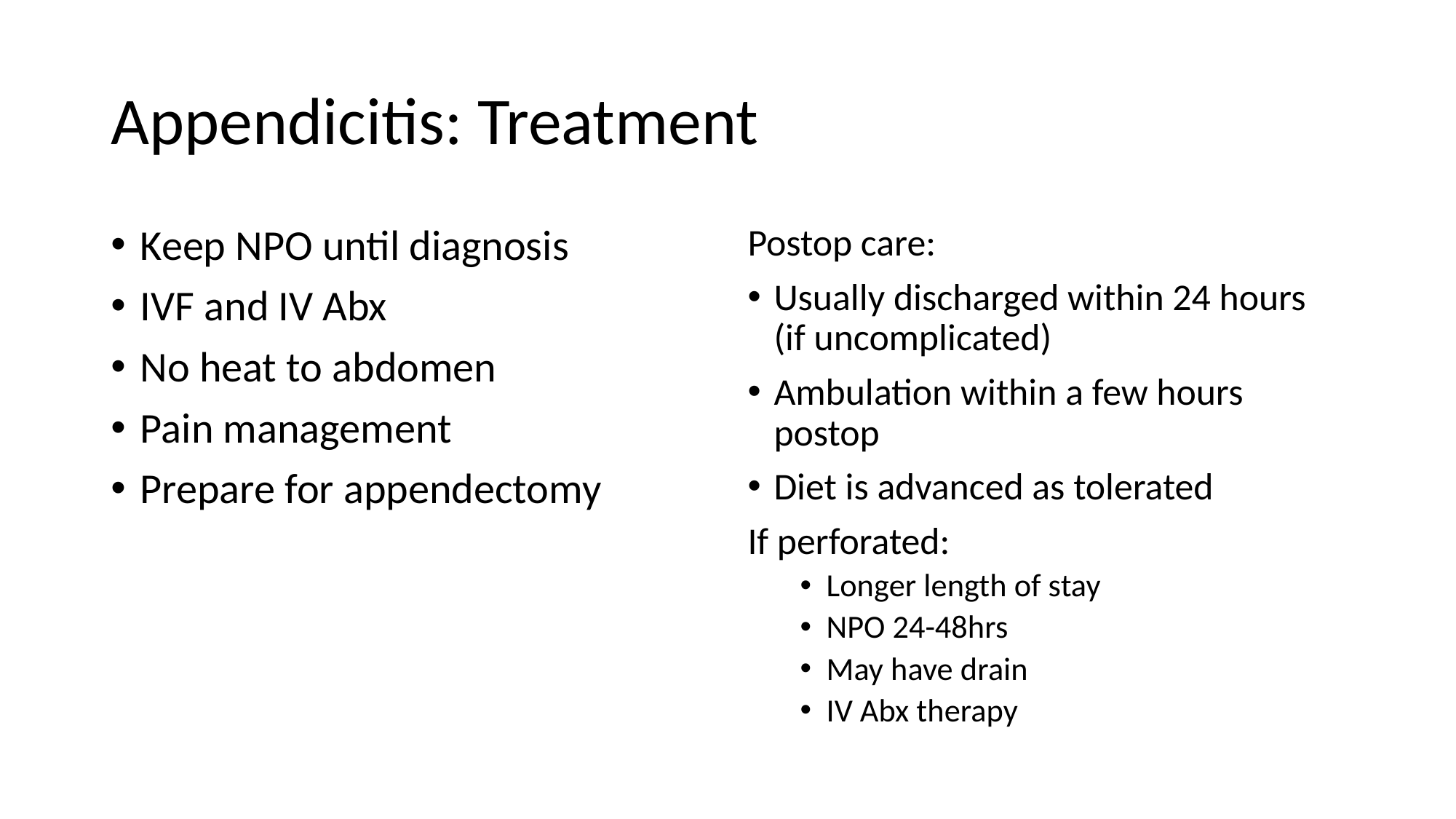

# Appendicitis: Treatment
Keep NPO until diagnosis
IVF and IV Abx
No heat to abdomen
Pain management
Prepare for appendectomy
Postop care:
Usually discharged within 24 hours (if uncomplicated)
Ambulation within a few hours postop
Diet is advanced as tolerated
If perforated:
Longer length of stay
NPO 24-48hrs
May have drain
IV Abx therapy